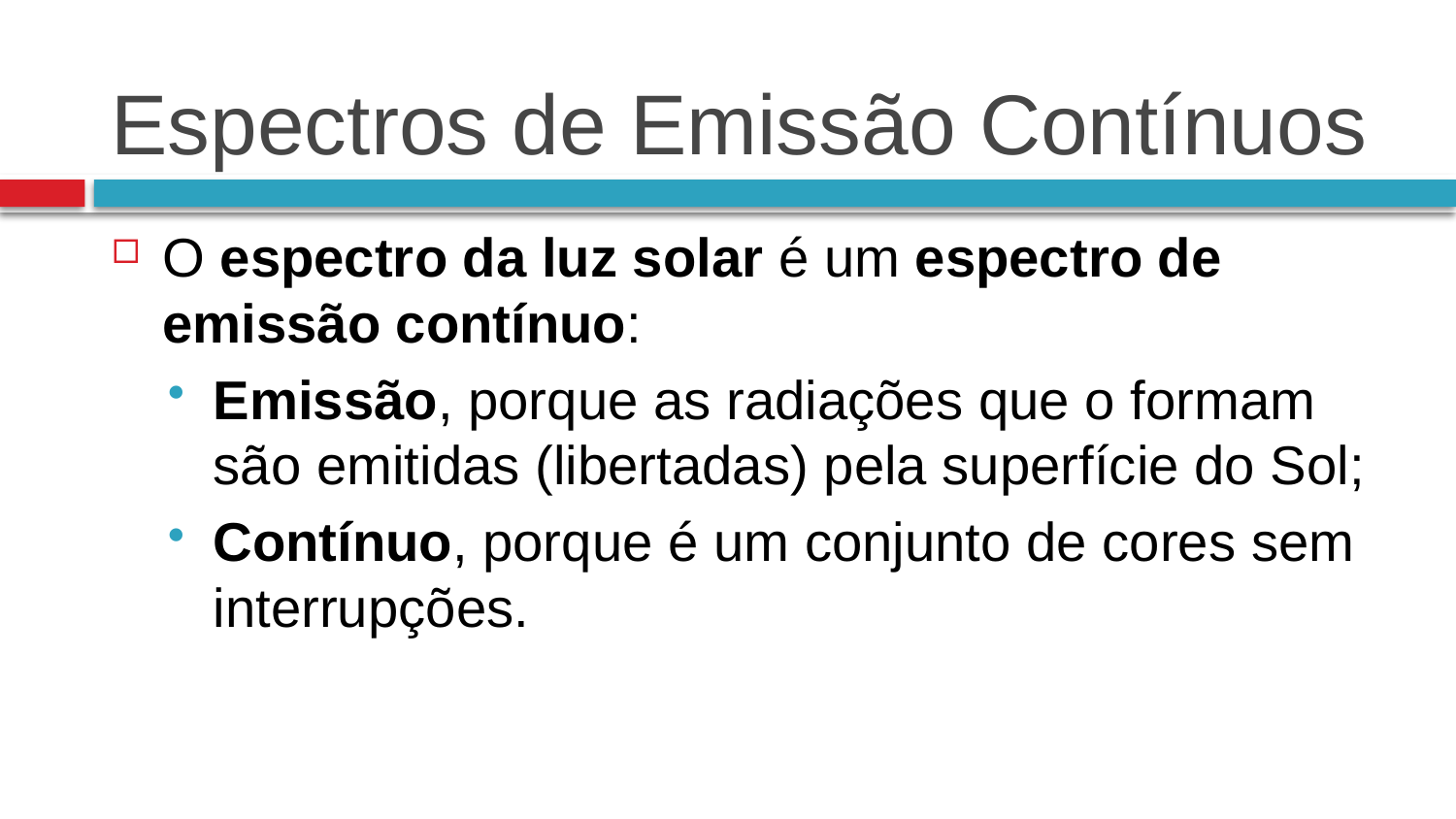

# Espectros de Emissão Contínuos
O espectro da luz solar é um espectro de emissão contínuo:
Emissão, porque as radiações que o formam são emitidas (libertadas) pela superfície do Sol;
Contínuo, porque é um conjunto de cores sem interrupções.